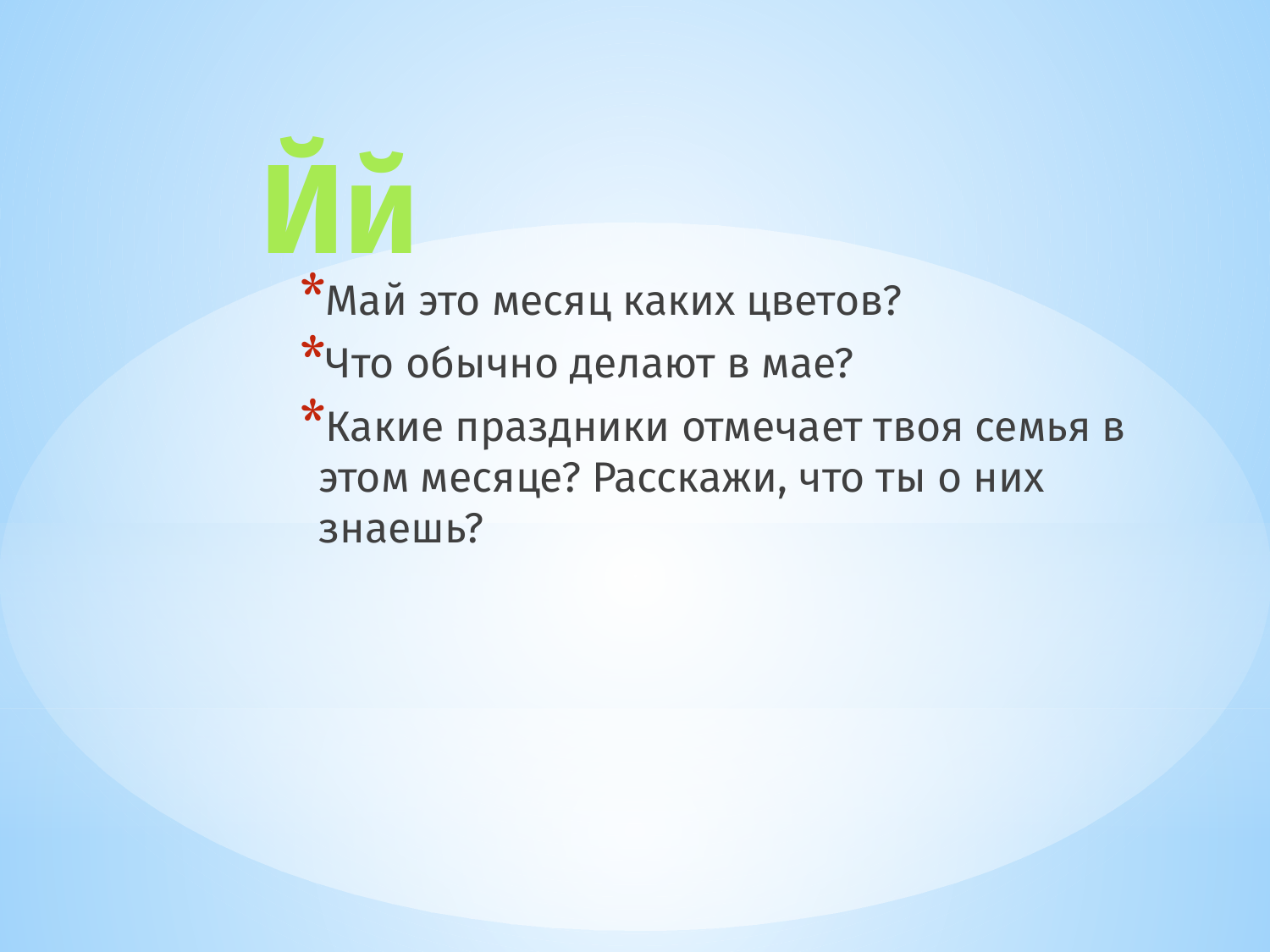

# Йй
Май это месяц каких цветов?
Что обычно делают в мае?
Какие праздники отмечает твоя семья в этом месяце? Расскажи, что ты о них знаешь?